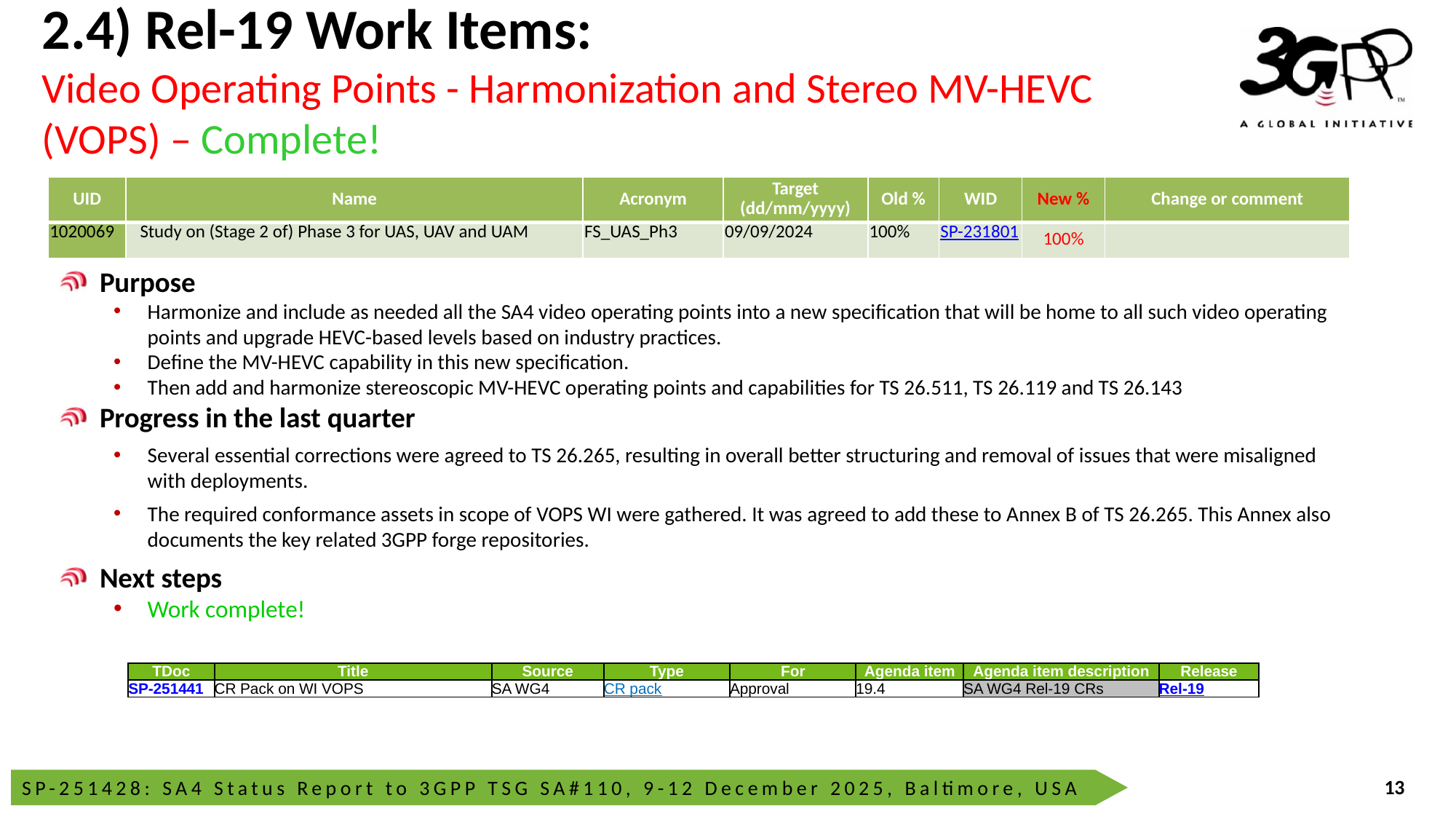

# 2.4) Rel-19 Work Items: Video Operating Points - Harmonization and Stereo MV-HEVC (VOPS) – Complete!

| UID | Name | Acronym | Target (dd/mm/yyyy) | Old % | WID | New % | Change or comment |
| --- | --- | --- | --- | --- | --- | --- | --- |
| 1020069 | Study on (Stage 2 of) Phase 3 for UAS, UAV and UAM | FS\_UAS\_Ph3 | 09/09/2024 | 100% | SP-231801 | 100% |  |
Purpose
Harmonize and include as needed all the SA4 video operating points into a new specification that will be home to all such video operating points and upgrade HEVC-based levels based on industry practices.
Define the MV-HEVC capability in this new specification.
Then add and harmonize stereoscopic MV-HEVC operating points and capabilities for TS 26.511, TS 26.119 and TS 26.143
Progress in the last quarter
Several essential corrections were agreed to TS 26.265, resulting in overall better structuring and removal of issues that were misaligned with deployments.
The required conformance assets in scope of VOPS WI were gathered. It was agreed to add these to Annex B of TS 26.265. This Annex also documents the key related 3GPP forge repositories.
Next steps
Work complete!
| TDoc | Title | Source | Type | For | Agenda item | Agenda item description | Release |
| --- | --- | --- | --- | --- | --- | --- | --- |
| SP-251441 | CR Pack on WI VOPS | SA WG4 | CR pack | Approval | 19.4 | SA WG4 Rel-19 CRs | Rel-19 |